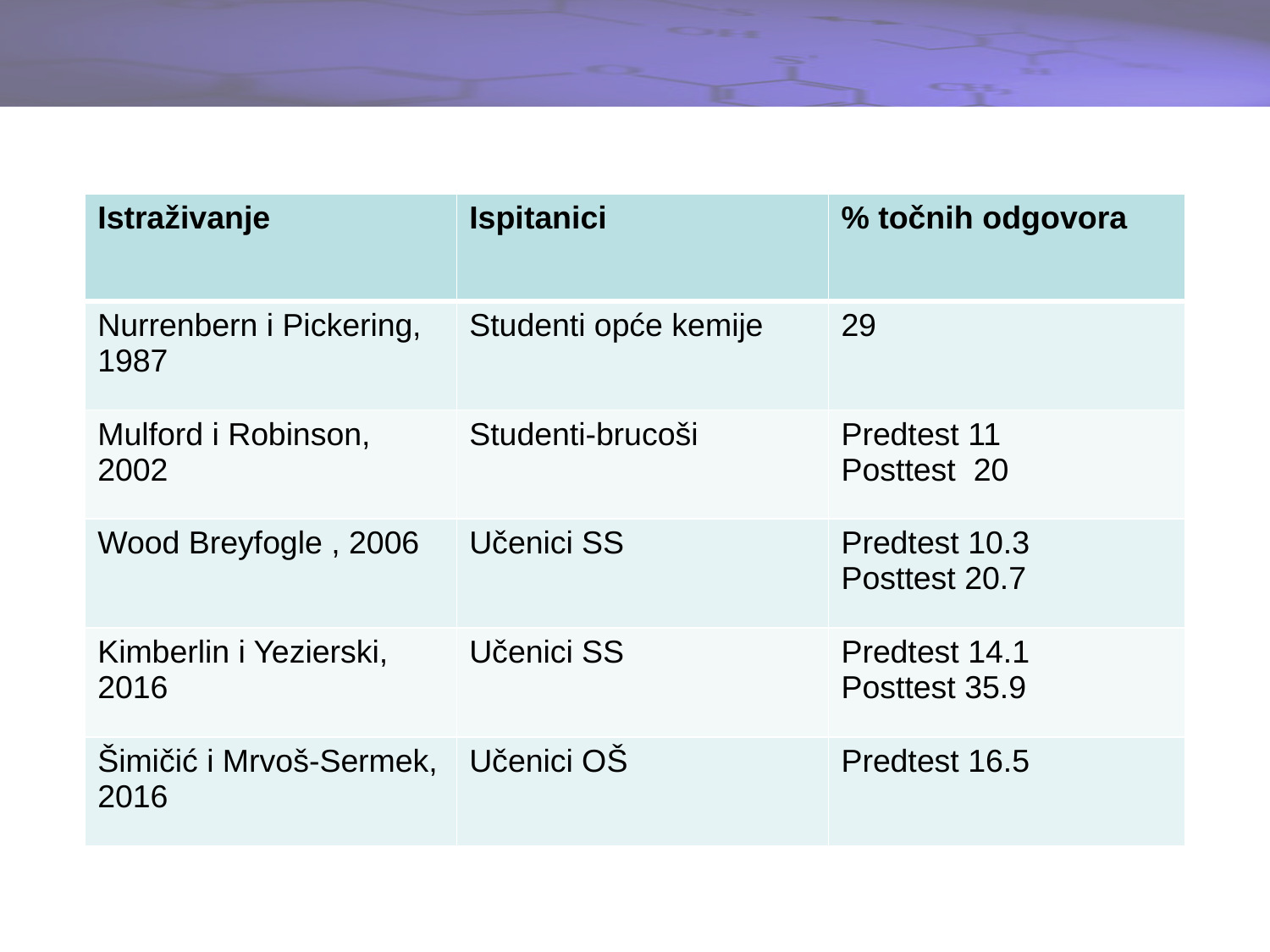

| Istraživanje | Ispitanici | % točnih odgovora |
| --- | --- | --- |
| Nurrenbern i Pickering, 1987 | Studenti opće kemije | 29 |
| Mulford i Robinson, 2002 | Studenti-brucoši | Predtest 11 Posttest 20 |
| Wood Breyfogle , 2006 | Učenici SS | Predtest 10.3 Posttest 20.7 |
| Kimberlin i Yezierski, 2016 | Učenici SS | Predtest 14.1 Posttest 35.9 |
| Šimičić i Mrvoš-Sermek, 2016 | Učenici OŠ | Predtest 16.5 |